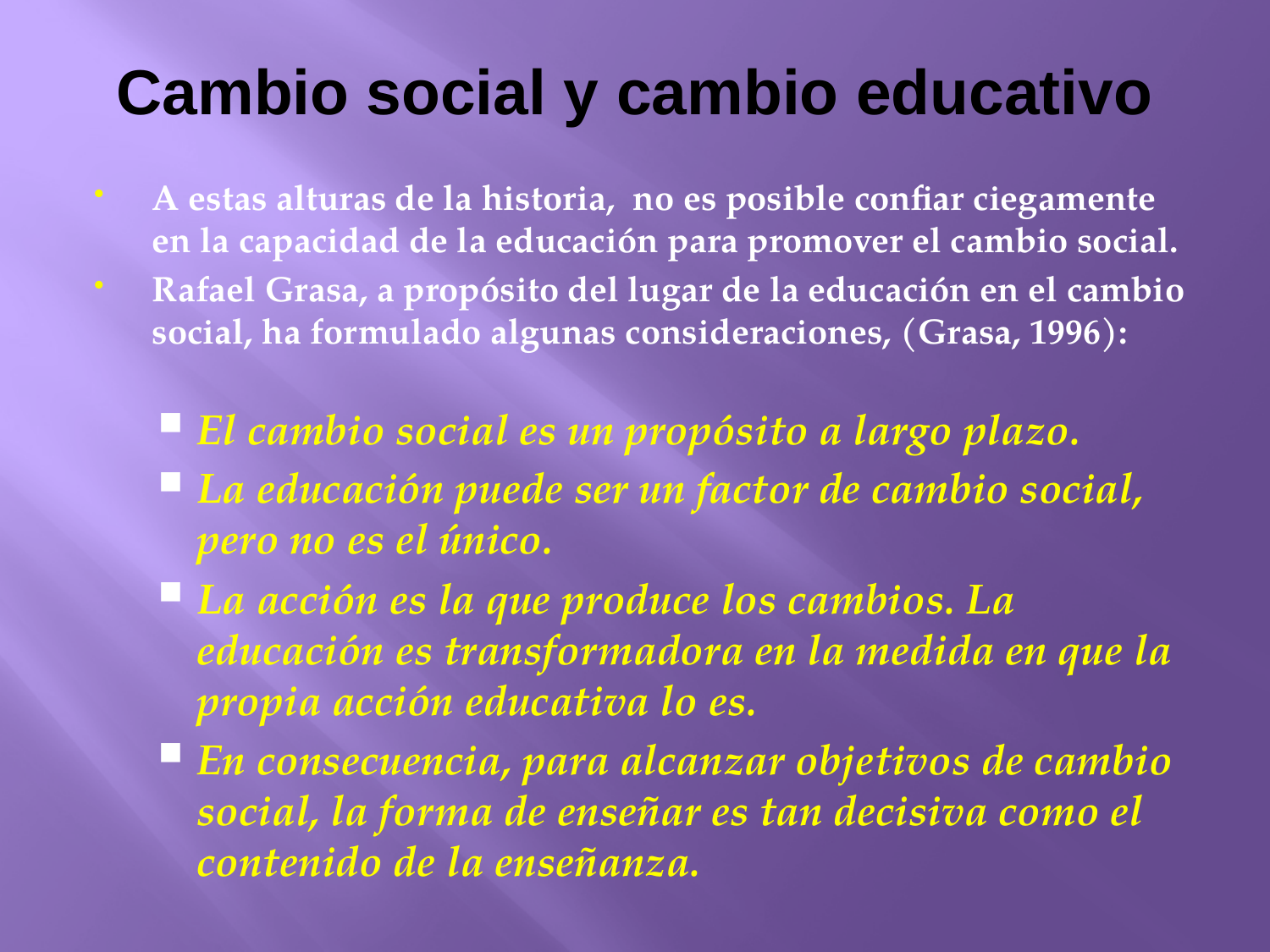

# Cambio social y cambio educativo
A estas alturas de la historia,  no es posible confiar ciegamente en la capacidad de la educación para promover el cambio social.
Rafael Grasa, a propósito del lugar de la educación en el cambio social, ha formulado algunas consideraciones, (Grasa, 1996):
El cambio social es un propósito a largo plazo.
La educación puede ser un factor de cambio social, pero no es el único.
La acción es la que produce los cambios. La educación es transformadora en la medida en que la propia acción educativa lo es.
En consecuencia, para alcanzar objetivos de cambio social, la forma de enseñar es tan decisiva como el contenido de la enseñanza.